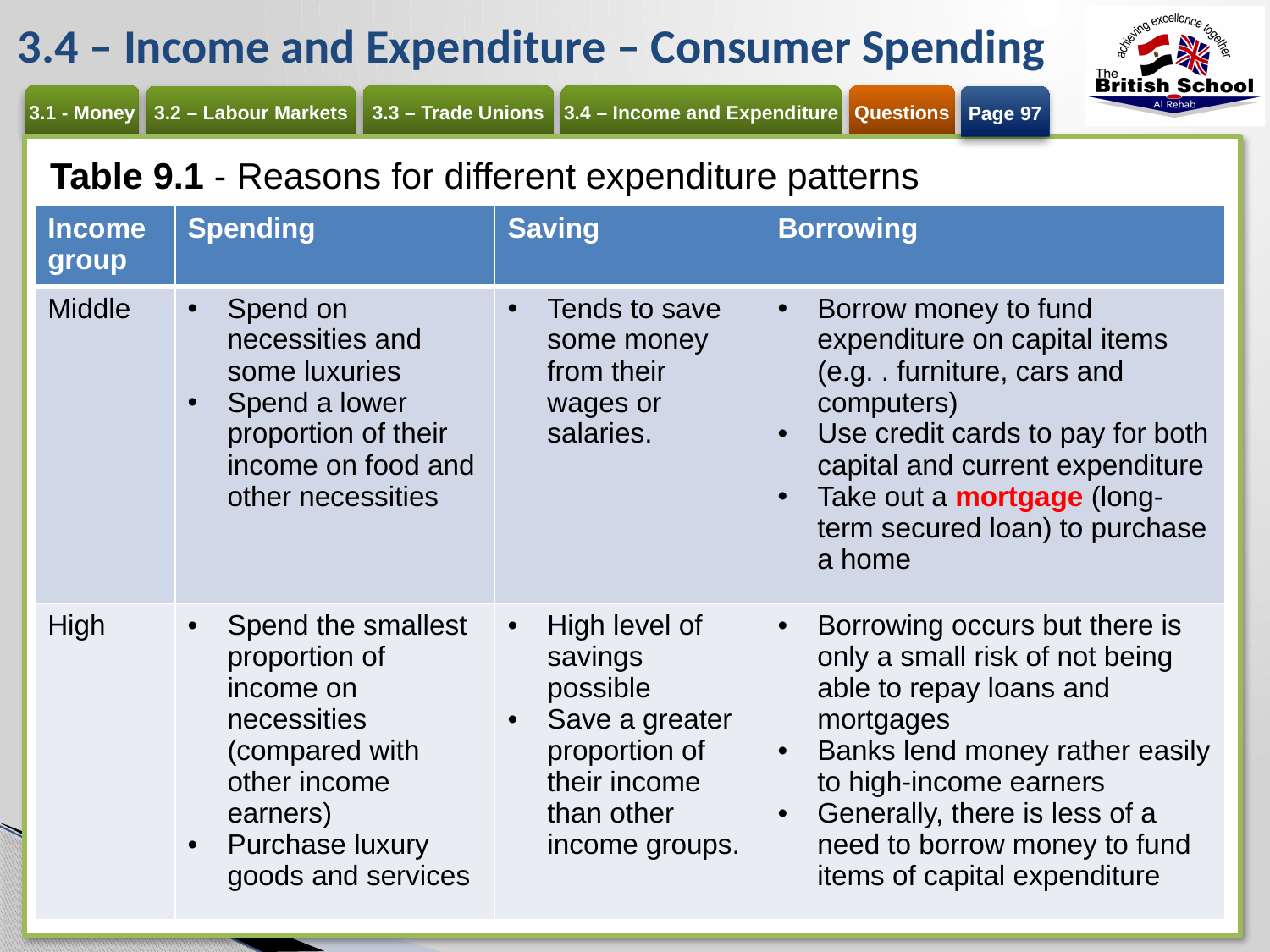

# 3.4 – Income and Expenditure – Consumer Spending
Page 97
Table 9.1 - Reasons for different expenditure patterns
| Income group | Spending | Saving | Borrowing |
| --- | --- | --- | --- |
| Middle | Spend on necessities and some luxuries Spend a lower proportion of their income on food and other necessities | Tends to save some money from their wages or salaries. | Borrow money to fund expenditure on capital items (e.g. . furniture, cars and computers) Use credit cards to pay for both capital and current expenditure Take out a mortgage (long-term secured loan) to purchase a home |
| High | Spend the smallest proportion of income on necessities (compared with other income earners) Purchase luxury goods and services | High level of savings possible Save a greater proportion of their income than other income groups. | Borrowing occurs but there is only a small risk of not being able to repay loans and mortgages Banks lend money rather easily to high-income earners Generally, there is less of a need to borrow money to fund items of capital expenditure |